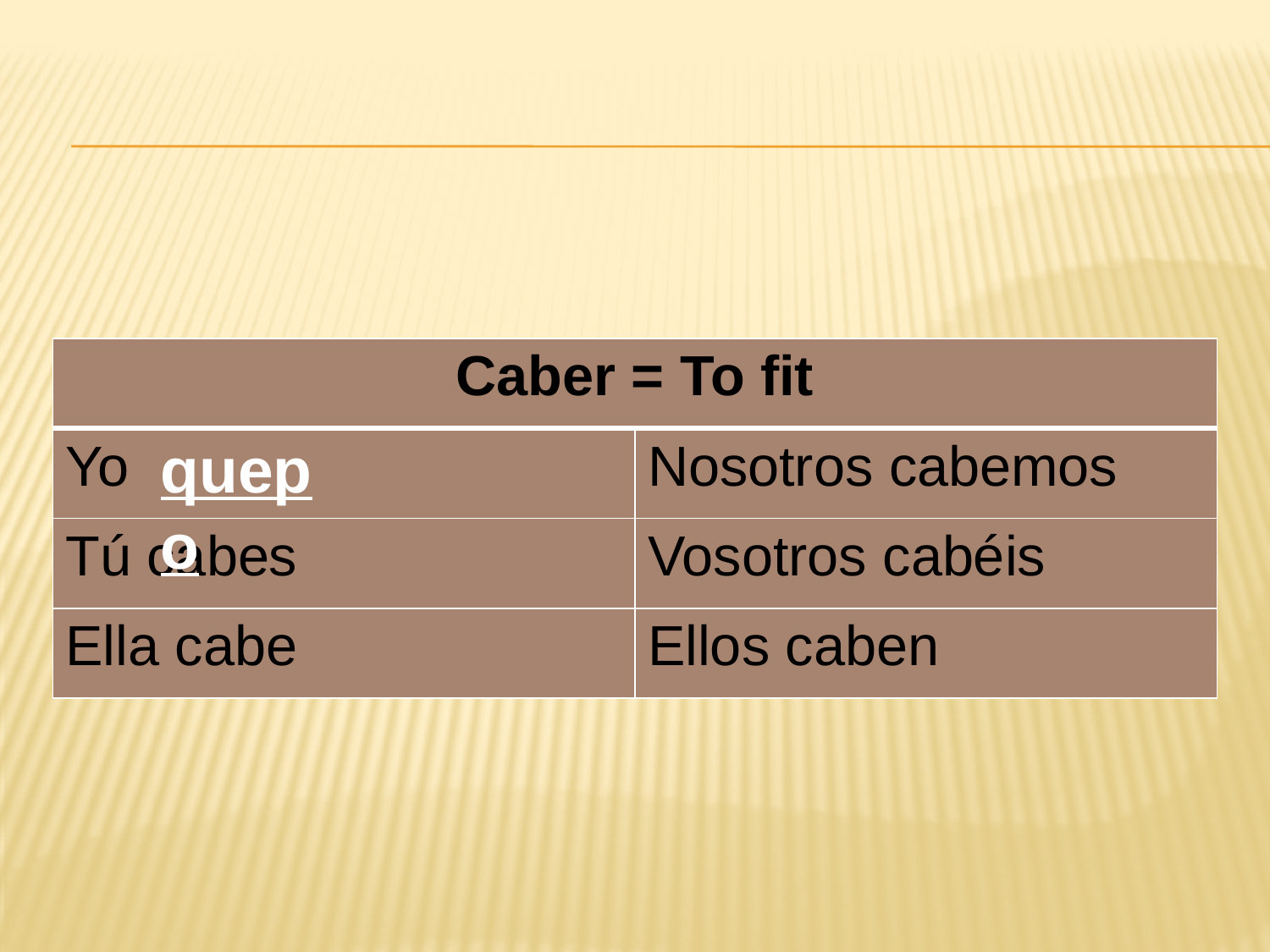

#
| Caber = To fit |  |
| --- | --- |
| Yo | Nosotros cabemos |
| Tú cabes | Vosotros cabéis |
| Ella cabe | Ellos caben |
quepo